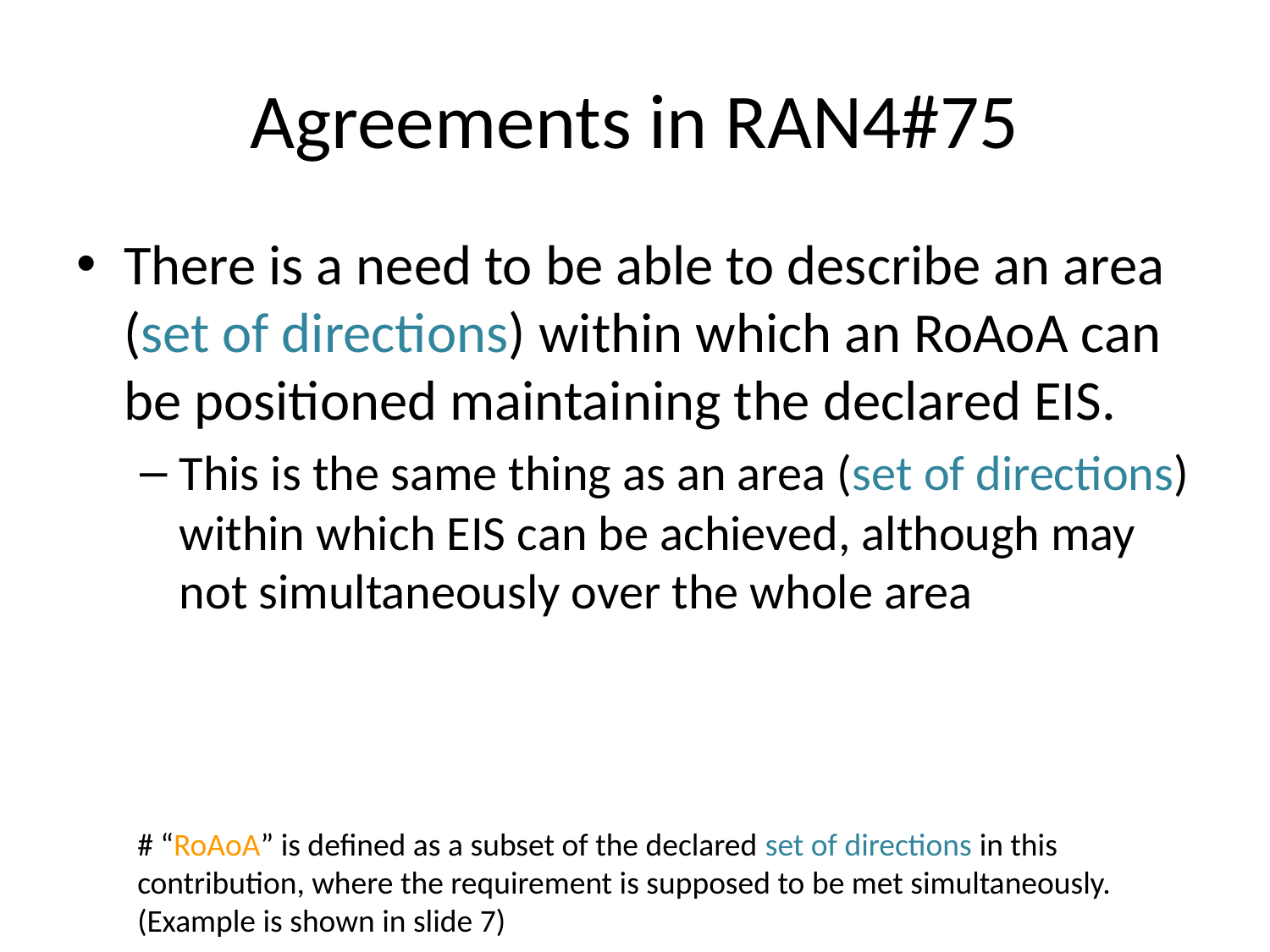

# Agreements in RAN4#75
There is a need to be able to describe an area (set of directions) within which an RoAoA can be positioned maintaining the declared EIS.
This is the same thing as an area (set of directions) within which EIS can be achieved, although may not simultaneously over the whole area
# “RoAoA” is defined as a subset of the declared set of directions in this contribution, where the requirement is supposed to be met simultaneously.
(Example is shown in slide 7)